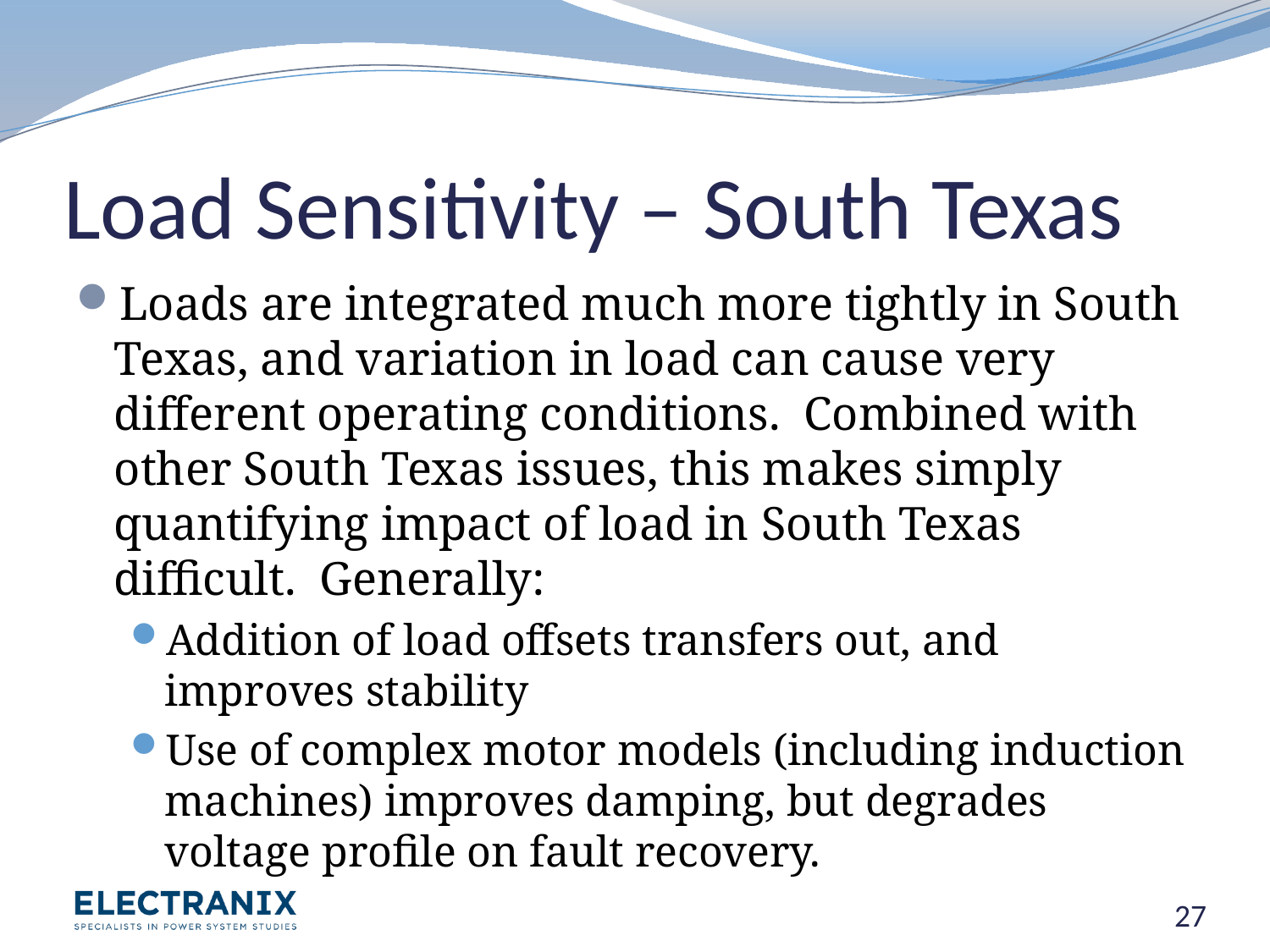

# Load Sensitivity – South Texas
Loads are integrated much more tightly in South Texas, and variation in load can cause very different operating conditions.  Combined with other South Texas issues, this makes simply quantifying impact of load in South Texas difficult.  Generally:
Addition of load offsets transfers out, and improves stability
Use of complex motor models (including induction machines) improves damping, but degrades voltage profile on fault recovery.
27